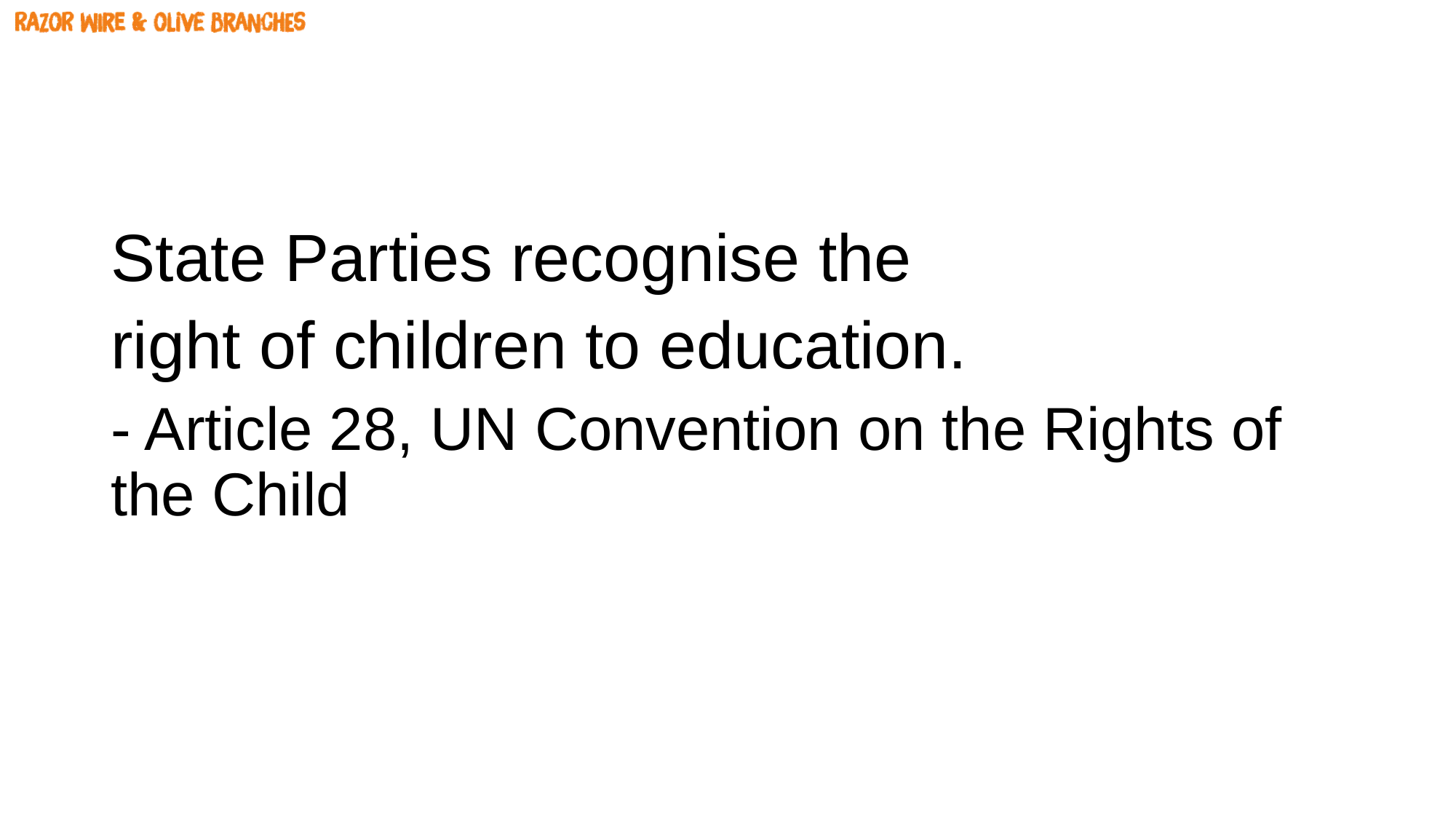

#
State Parties recognise the
right of children to education.
- Article 28, UN Convention on the Rights of the Child